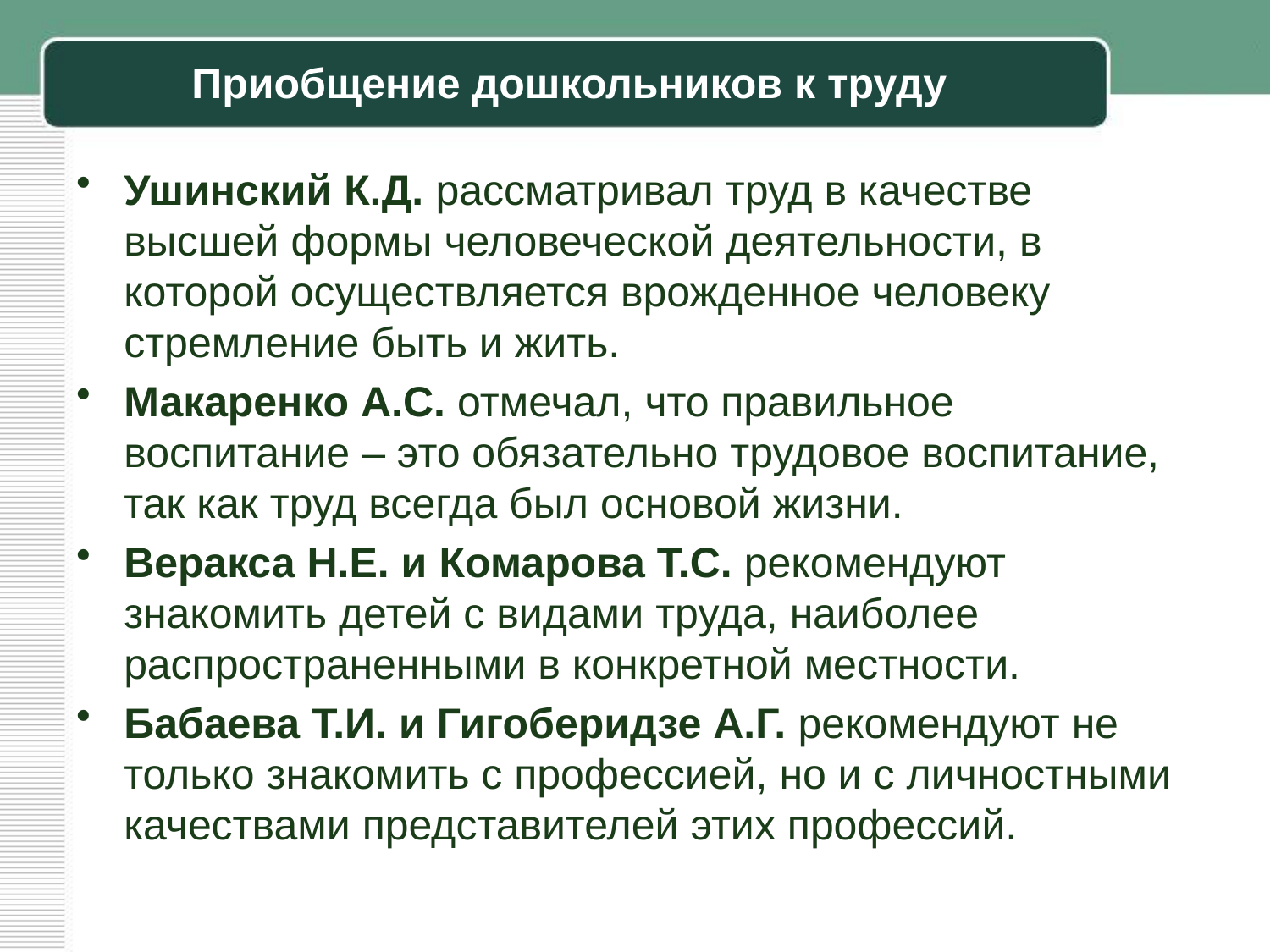

# Приобщение дошкольников к труду
Ушинский К.Д. рассматривал труд в качестве высшей формы человеческой деятельности, в которой осуществляется врожденное человеку стремление быть и жить.
Макаренко А.С. отмечал, что правильное
воспитание – это обязательно трудовое воспитание, так как труд всегда был основой жизни.
Веракса Н.Е. и Комарова Т.С. рекомендуют знакомить детей с видами труда, наиболее распространенными в конкретной местности.
Бабаева Т.И. и Гигоберидзе А.Г. рекомендуют не только знакомить с профессией, но и с личностными качествами представителей этих профессий.